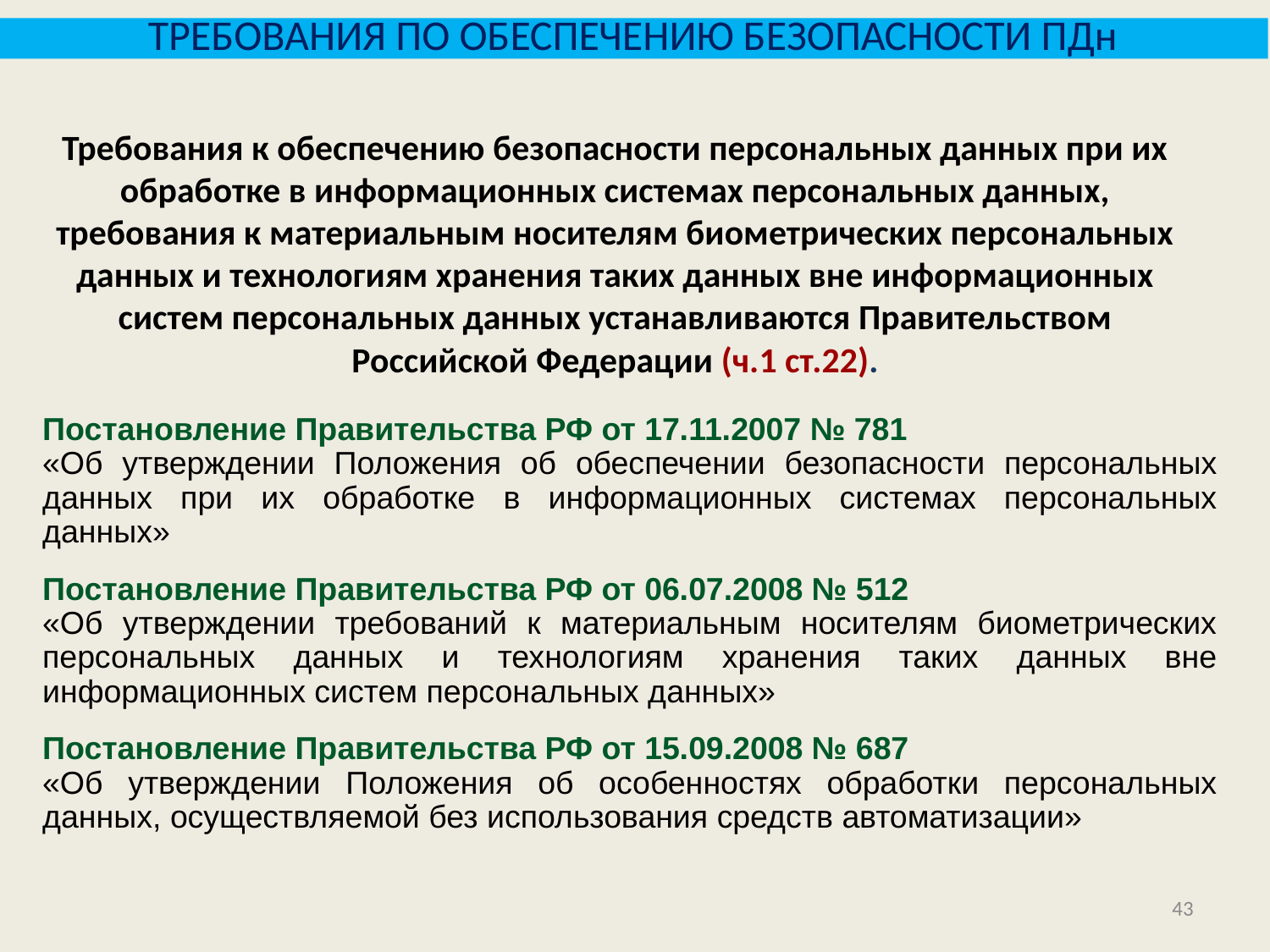

ТРЕБОВАНИЯ ПО ОБЕСПЕЧЕНИЮ БЕЗОПАСНОСТИ ПДн
Требования к обеспечению безопасности персональных данных при их обработке в информационных системах персональных данных, требования к материальным носителям биометрических персональных данных и технологиям хранения таких данных вне информационных систем персональных данных устанавливаются Правительством Российской Федерации (ч.1 ст.22).
Постановление Правительства РФ от 17.11.2007 № 781
«Об утверждении Положения об обеспечении безопасности персональных данных при их обработке в информационных системах персональных данных»

Постановление Правительства РФ от 06.07.2008 № 512
«Об утверждении требований к материальным носителям биометрических персональных данных и технологиям хранения таких данных вне информационных систем персональных данных»

Постановление Правительства РФ от 15.09.2008 № 687
«Об утверждении Положения об особенностях обработки персональных данных, осуществляемой без использования средств автоматизации»
43